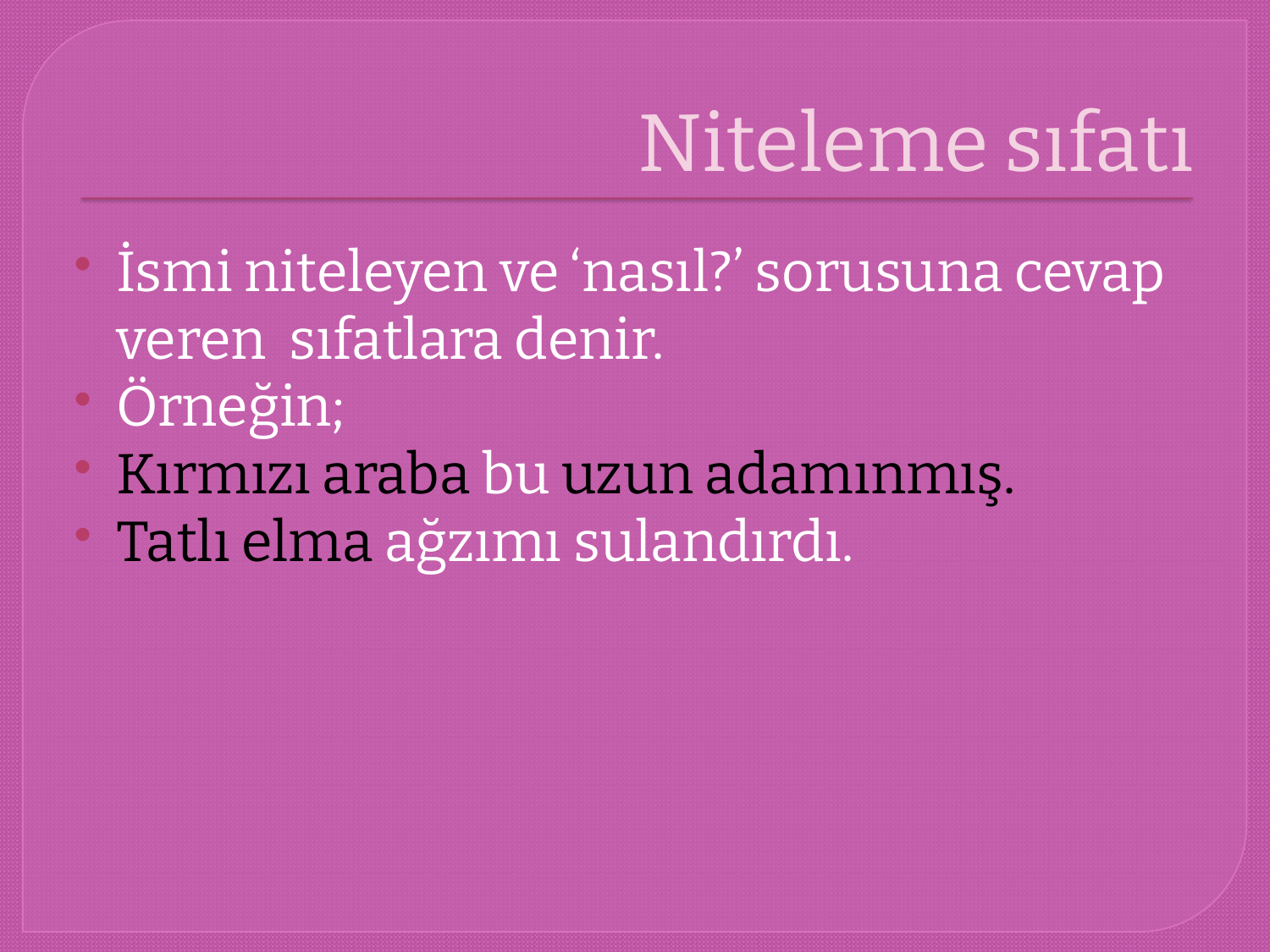

# Niteleme sıfatı
İsmi niteleyen ve ‘nasıl?’ sorusuna cevap veren  sıfatlara denir.
Örneğin;
Kırmızı araba bu uzun adamınmış.
Tatlı elma ağzımı sulandırdı.